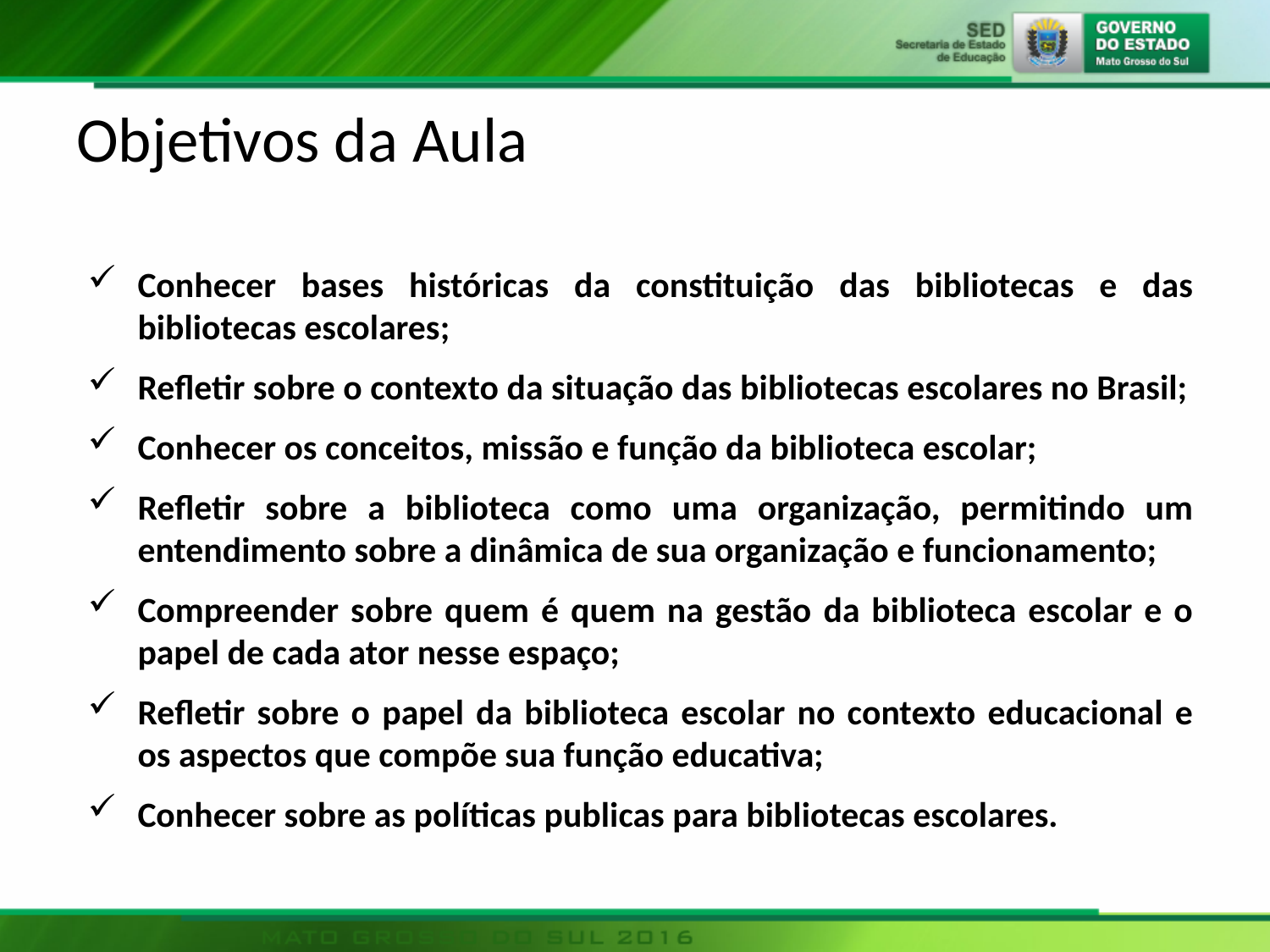

# Objetivos da Aula
Conhecer bases históricas da constituição das bibliotecas e das bibliotecas escolares;
Refletir sobre o contexto da situação das bibliotecas escolares no Brasil;
Conhecer os conceitos, missão e função da biblioteca escolar;
Refletir sobre a biblioteca como uma organização, permitindo um entendimento sobre a dinâmica de sua organização e funcionamento;
Compreender sobre quem é quem na gestão da biblioteca escolar e o papel de cada ator nesse espaço;
Refletir sobre o papel da biblioteca escolar no contexto educacional e os aspectos que compõe sua função educativa;
Conhecer sobre as políticas publicas para bibliotecas escolares.